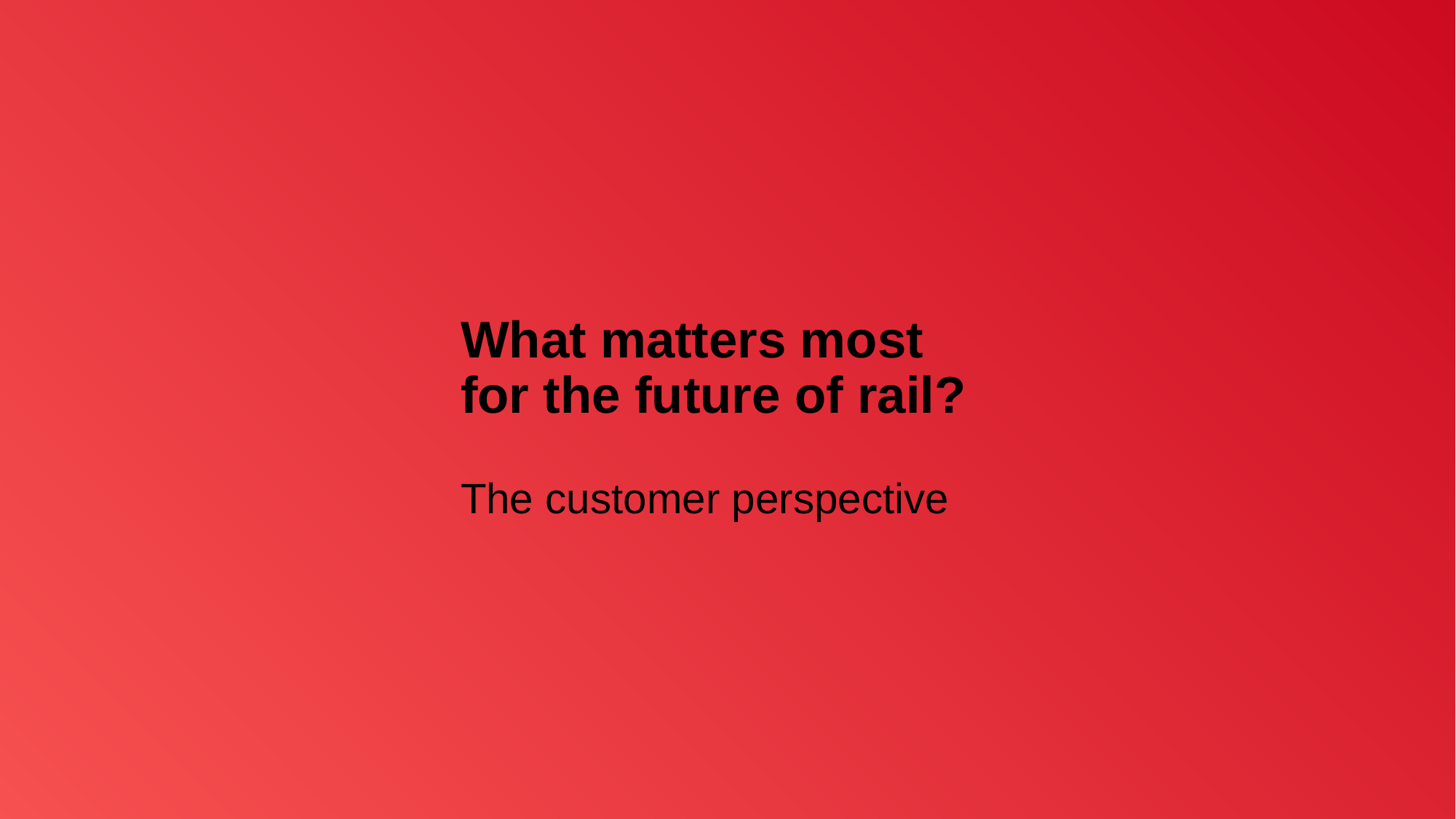

# What matters most for the future of rail? The customer perspective